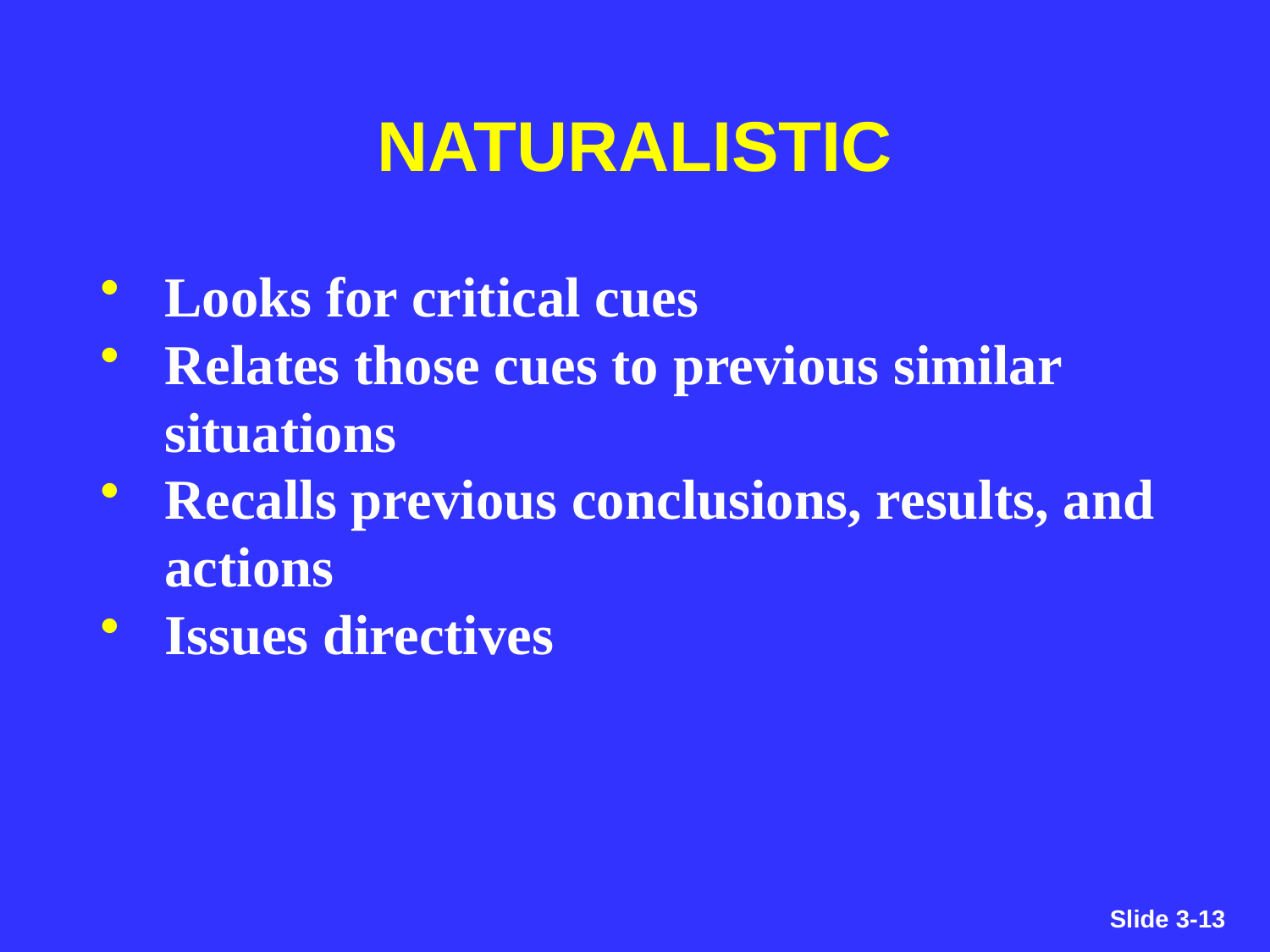

NATURALISTIC
Looks for critical cues
Relates those cues to previous similar situations
Recalls previous conclusions, results, and actions
Issues directives
Slide 3-13